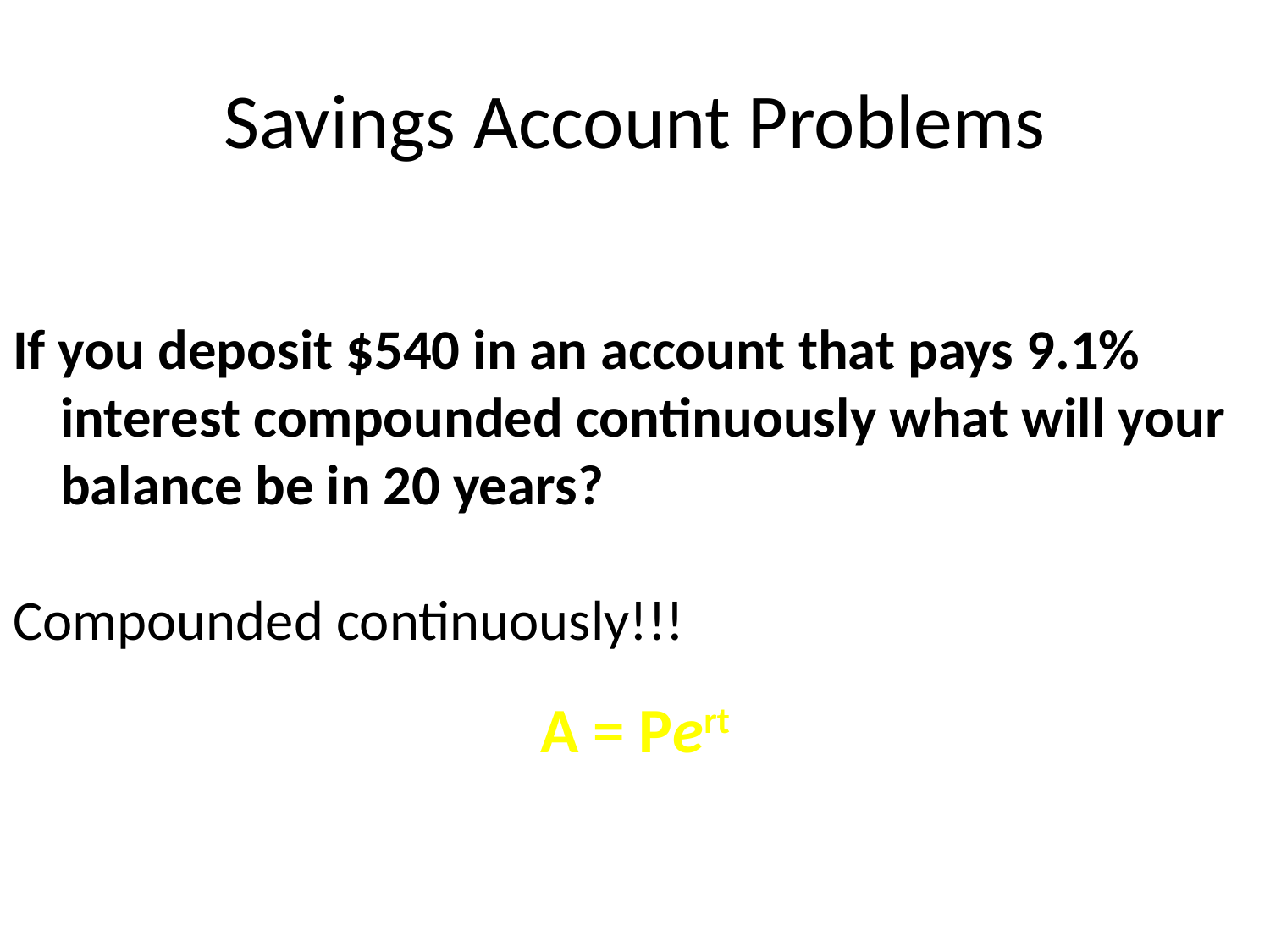

# Savings Account Problems

If you deposit $540 in an account that pays 9.1% interest compounded continuously what will your balance be in 20 years?

Compounded continuously!!!

A = Pert